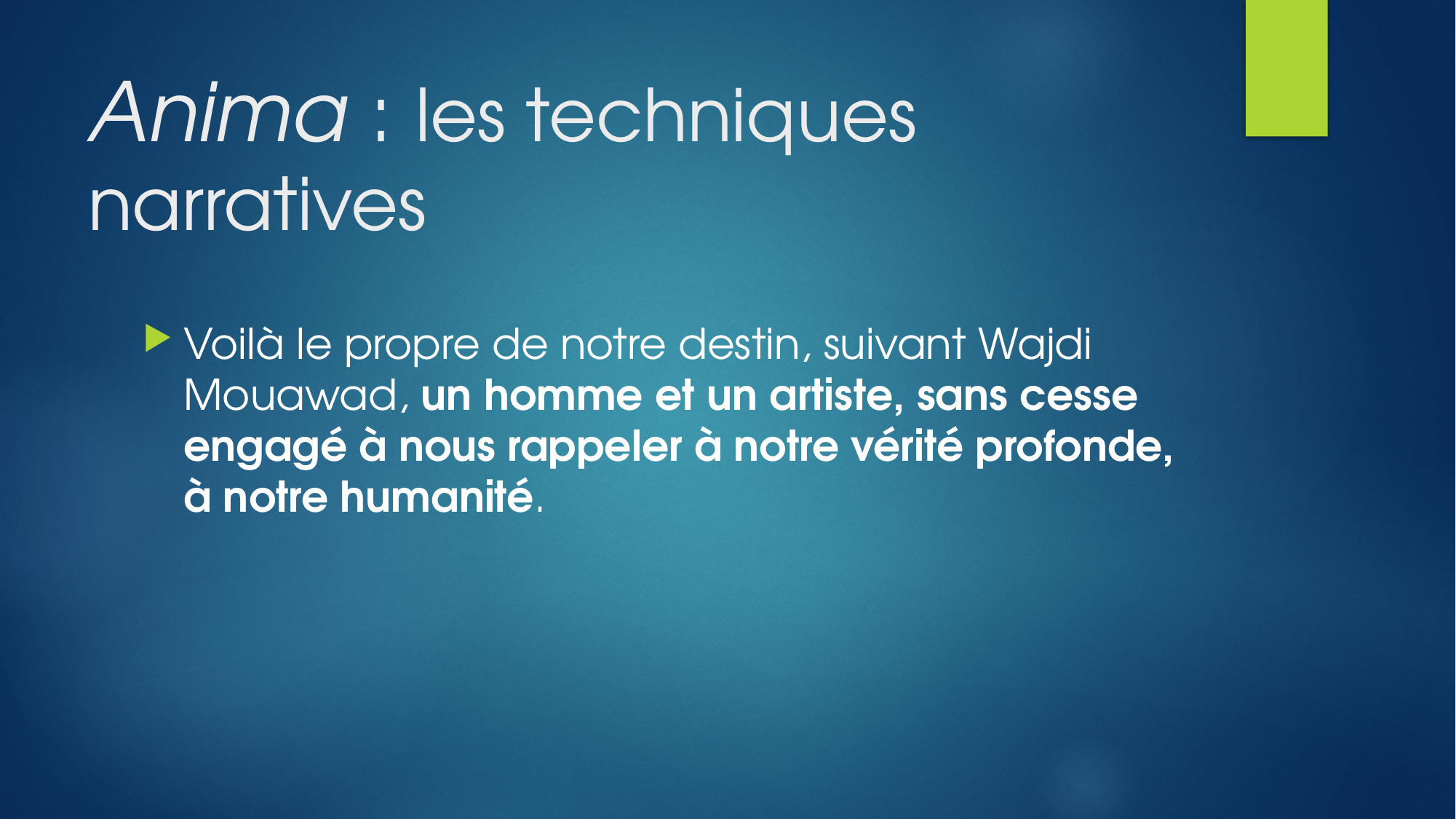

# Anima : les techniques narratives

Voilà le propre de notre destin, suivant Wajdi Mouawad, un homme et un artiste, sans cesse engagé à nous rappeler à notre vérité profonde, à notre humanité.